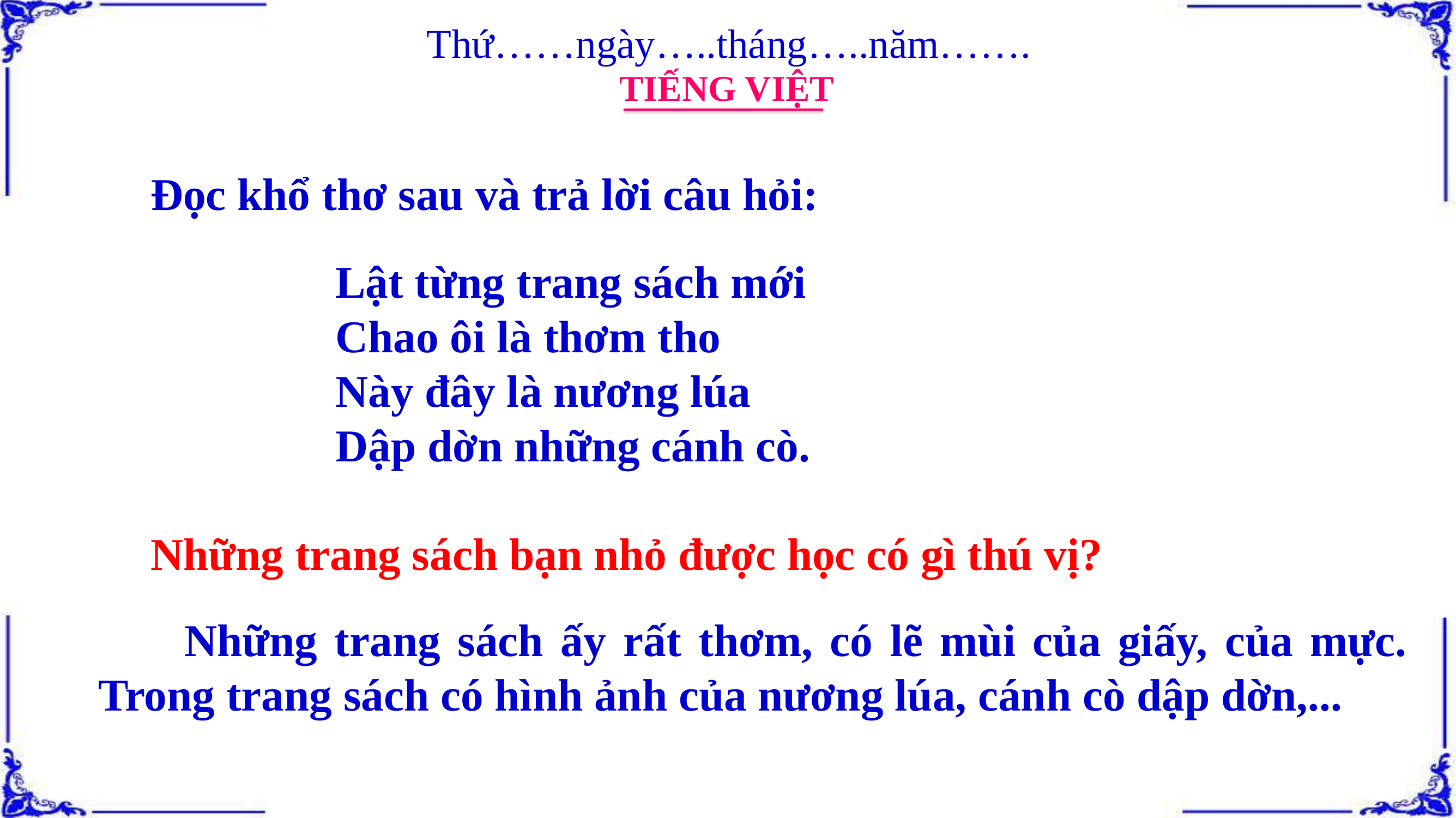

Thứ……ngày…..tháng…..năm…….
TIẾNG VIỆT
Đọc khổ thơ sau và trả lời câu hỏi:
Lật từng trang sách mới
Chao ôi là thơm tho
Này đây là nương lúa
Dập dờn những cánh cò.
Những trang sách bạn nhỏ được học có gì thú vị?
     Những trang sách ấy rất thơm, có lẽ mùi của giấy, của mực. Trong trang sách có hình ảnh của nương lúa, cánh cò dập dờn,...